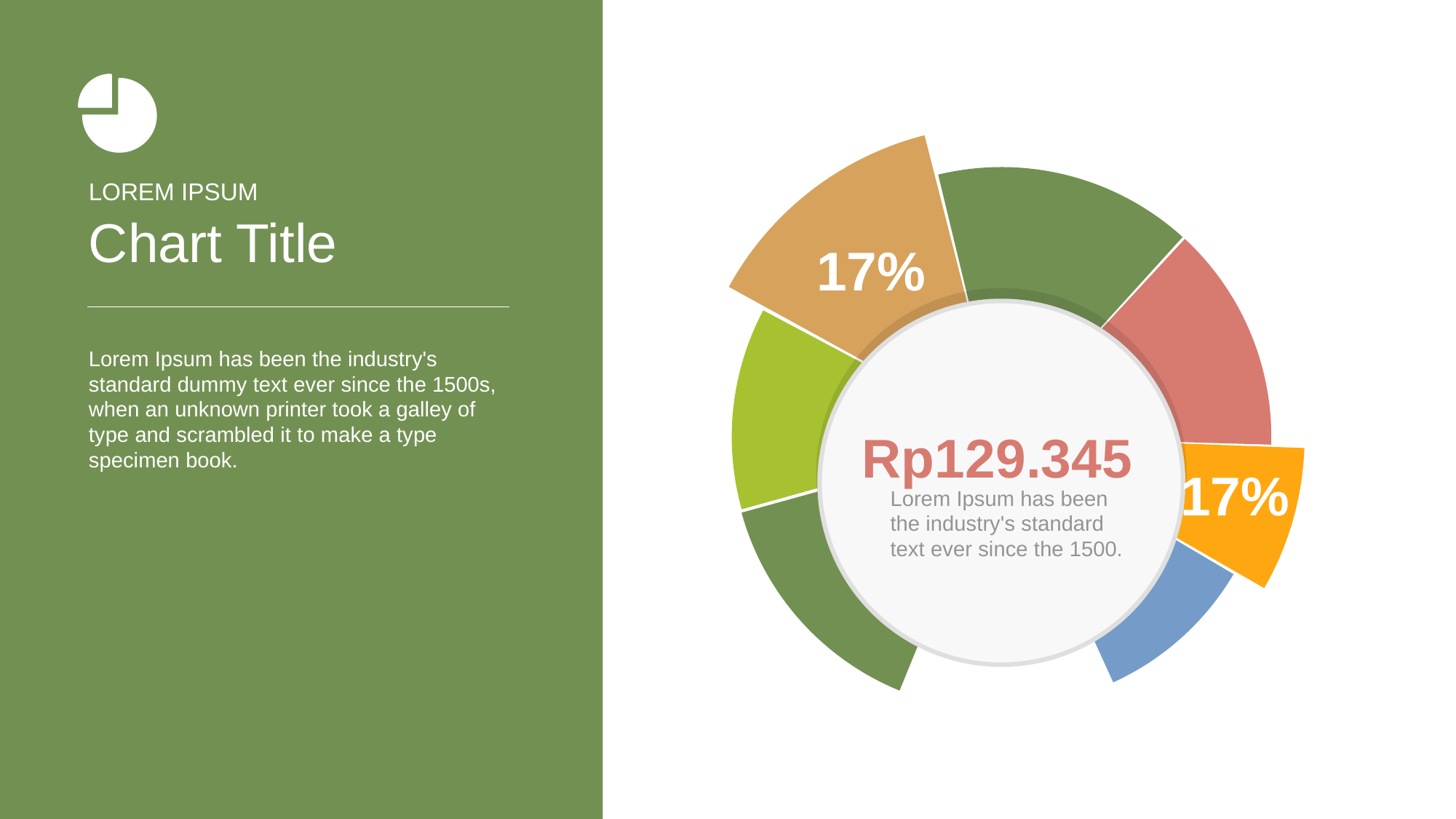

LOREM IPSUM

Chart Title
17%

Lorem Ipsum has been the industry's standard dummy text ever since the 1500s, when an unknown printer took a galley of type and scrambled it to make a type specimen book.
Rp129.345
17%
Lorem Ipsum has been the industry's standard text ever since the 1500.